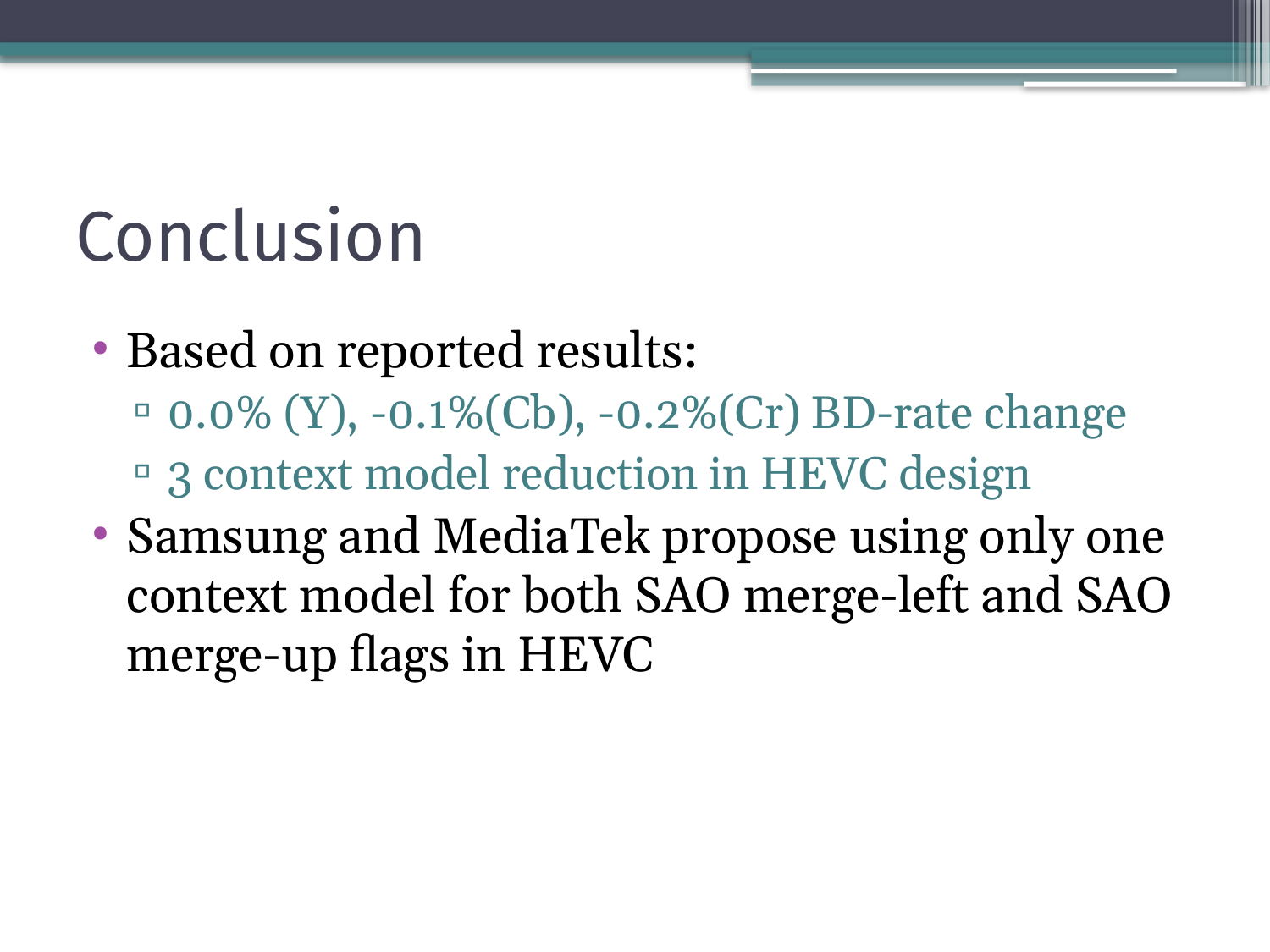

# Conclusion
Based on reported results:
0.0% (Y), -0.1%(Cb), -0.2%(Cr) BD-rate change
3 context model reduction in HEVC design
Samsung and MediaTek propose using only one context model for both SAO merge-left and SAO merge-up flags in HEVC